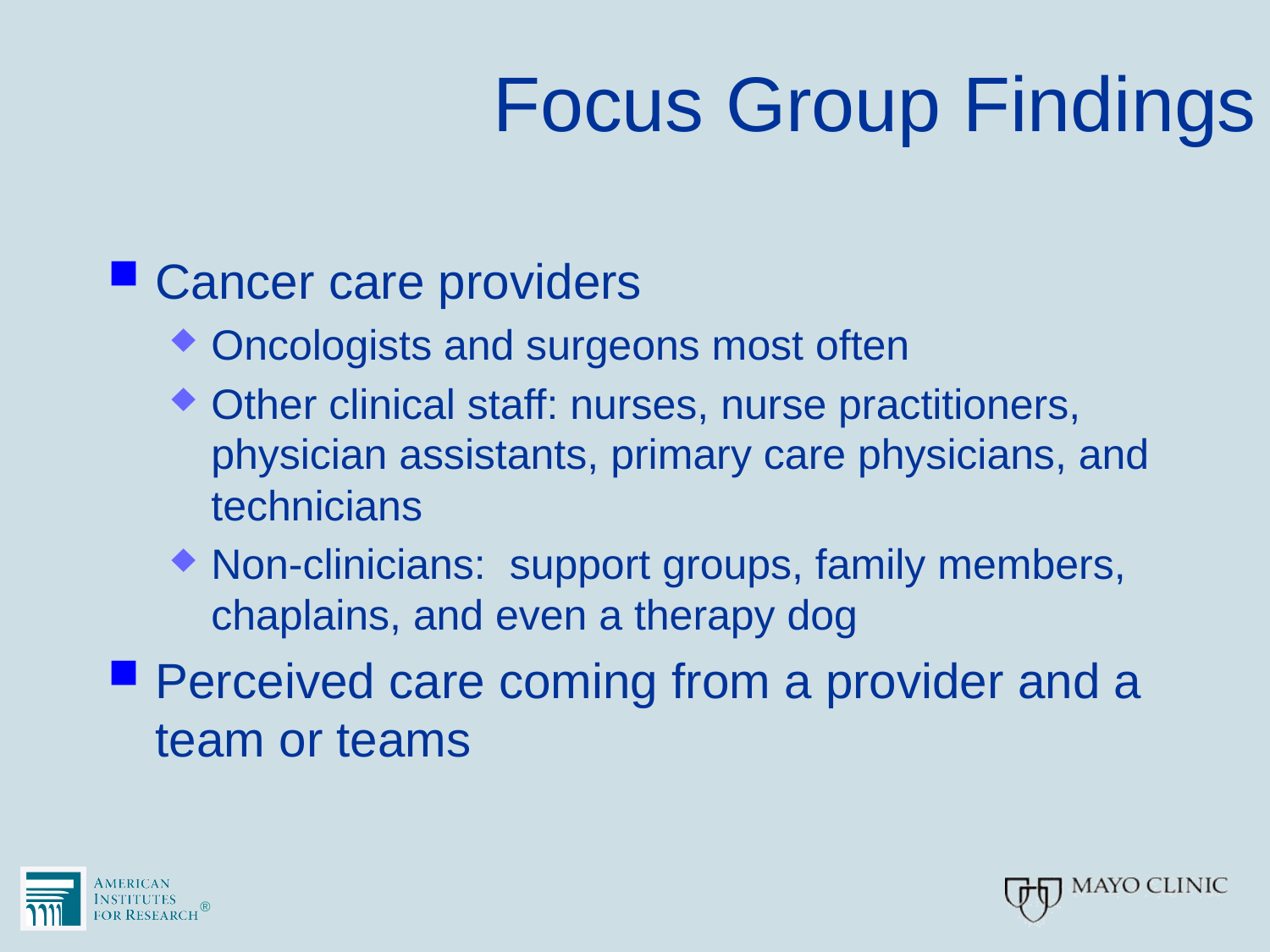

# Focus Group Findings
Cancer care providers
Oncologists and surgeons most often
Other clinical staff: nurses, nurse practitioners, physician assistants, primary care physicians, and technicians
Non-clinicians:  support groups, family members, chaplains, and even a therapy dog
Perceived care coming from a provider and a team or teams